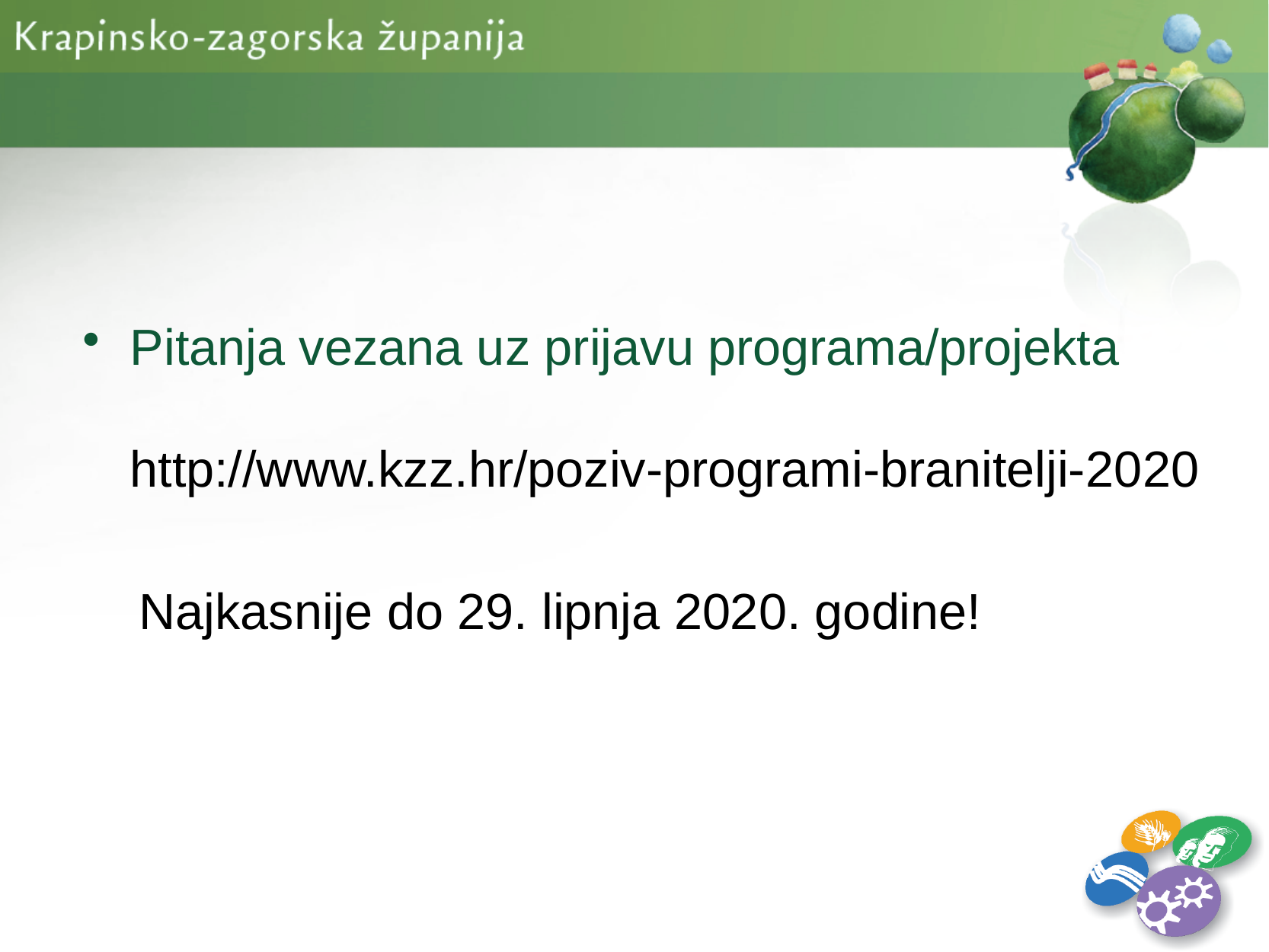

Pitanja vezana uz prijavu programa/projekta
http://www.kzz.hr/poziv-programi-branitelji-2020

    Najkasnije do 29. lipnja 2020. godine!